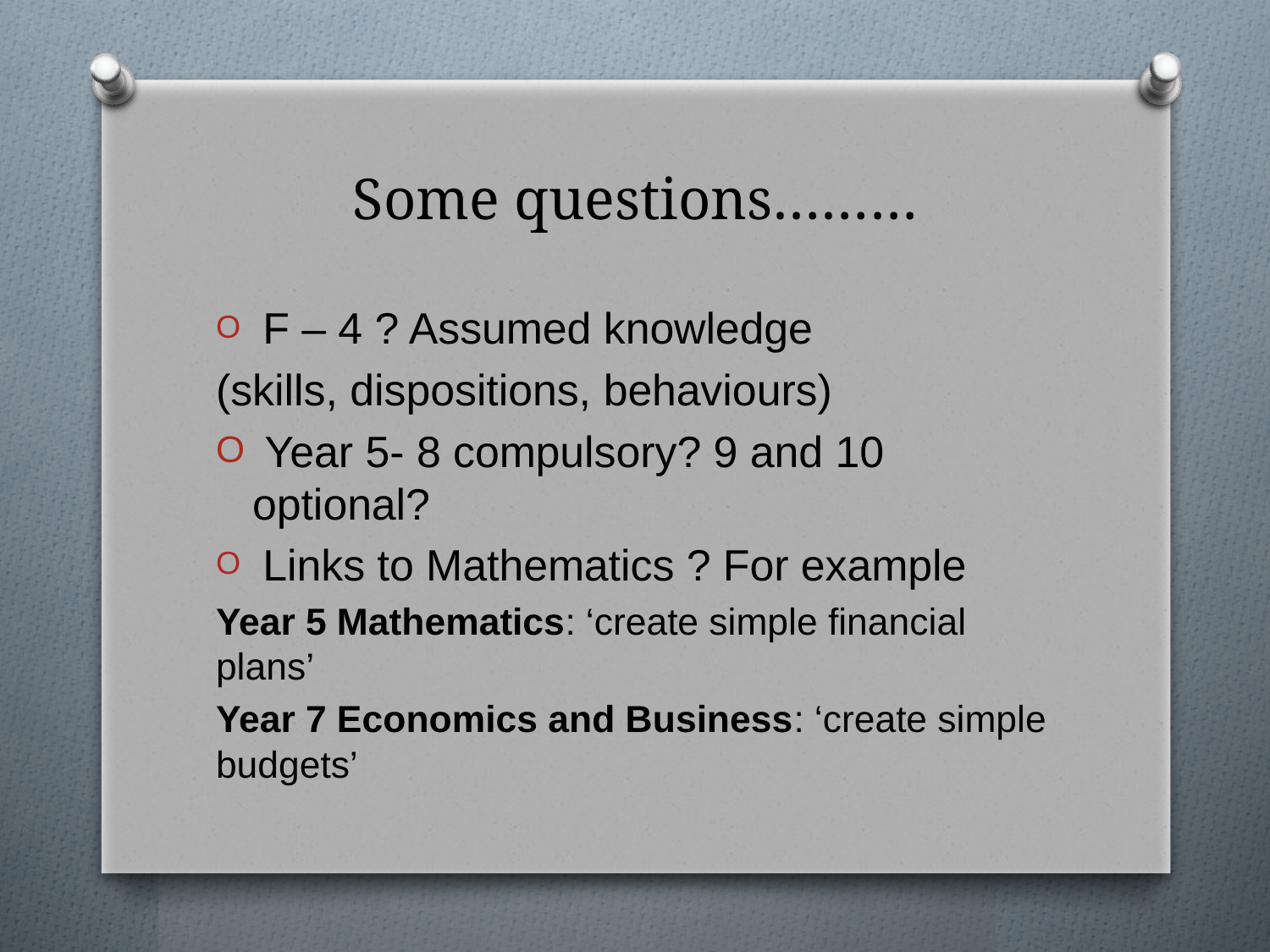

# Some questions………
 F – 4 ? Assumed knowledge
(skills, dispositions, behaviours)
 Year 5- 8 compulsory? 9 and 10 optional?
 Links to Mathematics ? For example
Year 5 Mathematics: ‘create simple financial    plans’
Year 7 Economics and Business: ‘create simple budgets’